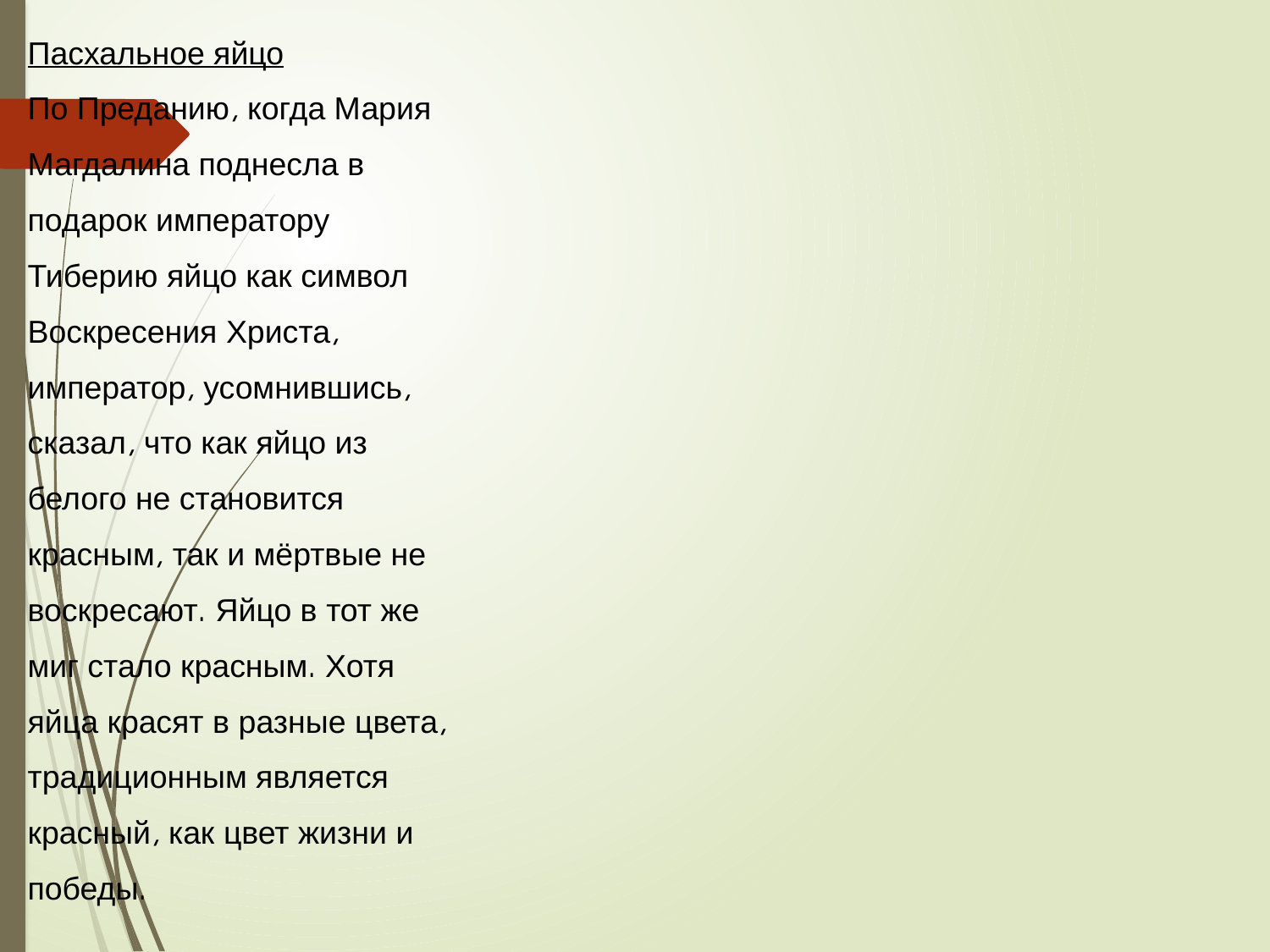

Пасхальное яйцо
По Преданию, когда Мария
Магдалина поднесла в
подарок императору
Тиберию яйцо как символ
Воскресения Христа,
император, усомнившись,
сказал, что как яйцо из
белого не становится
красным, так и мёртвые не
воскресают. Яйцо в тот же
миг стало красным. Хотя
яйца красят в разные цвета,
традиционным является
красный, как цвет жизни и
победы.